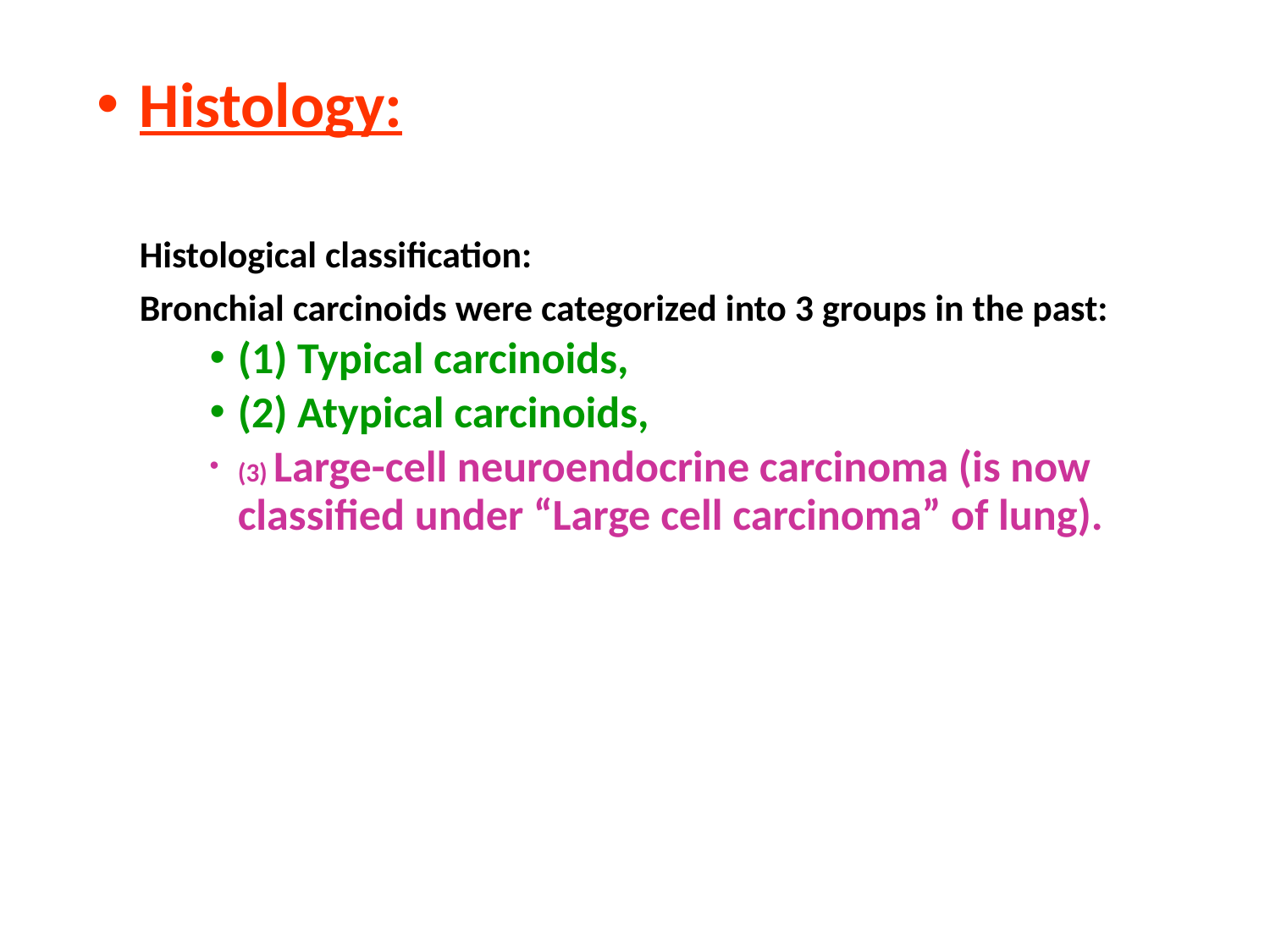

Histology:

	Histological classification:
	Bronchial carcinoids were categorized into 3 groups in the past:
(1) Typical carcinoids,
(2) Atypical carcinoids,
(3) Large-cell neuroendocrine carcinoma (is now classified under “Large cell carcinoma” of lung).